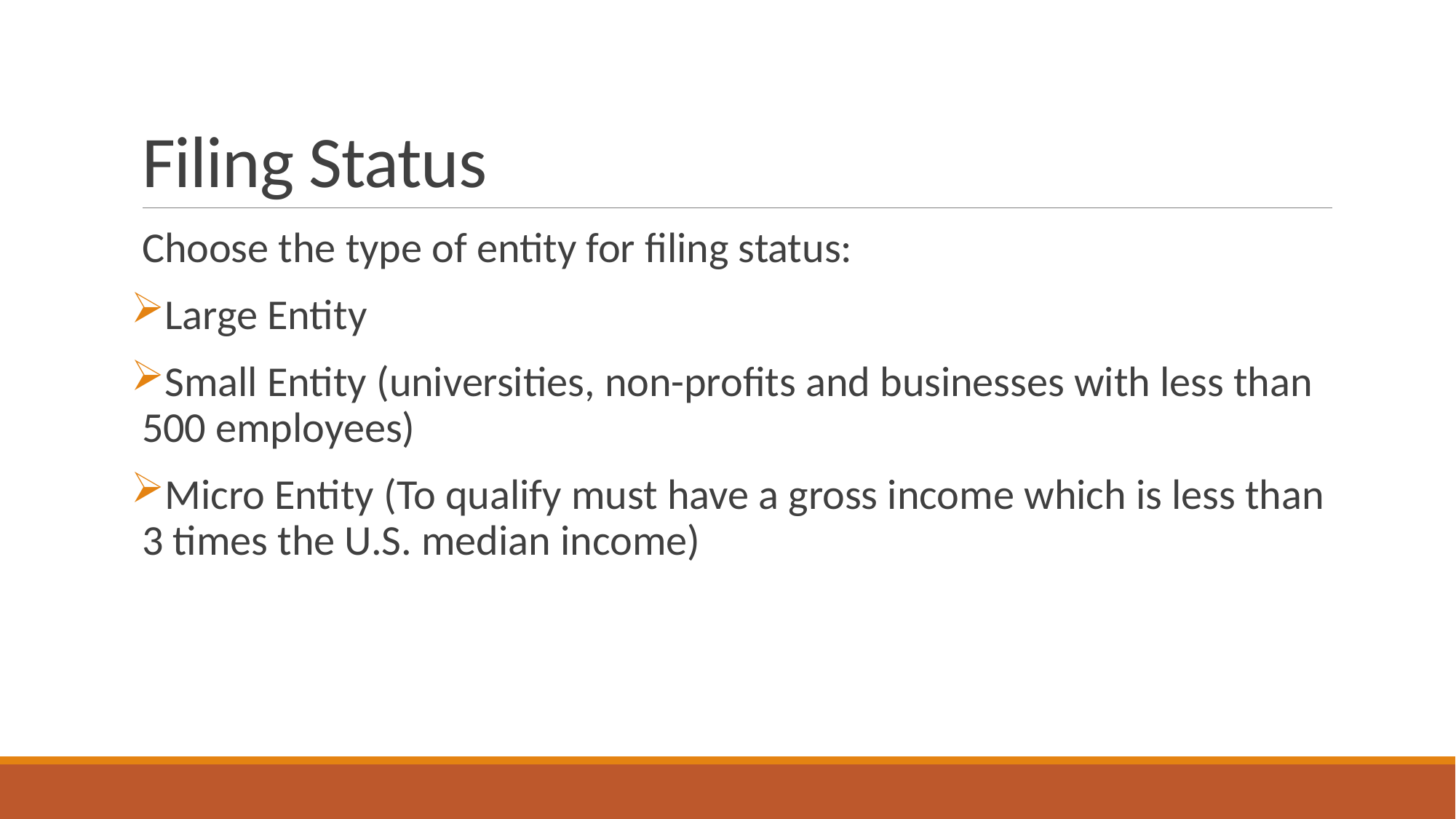

# Filing Status
Choose the type of entity for filing status:
Large Entity
Small Entity (universities, non-profits and businesses with less than 500 employees)
Micro Entity (To qualify must have a gross income which is less than 3 times the U.S. median income)